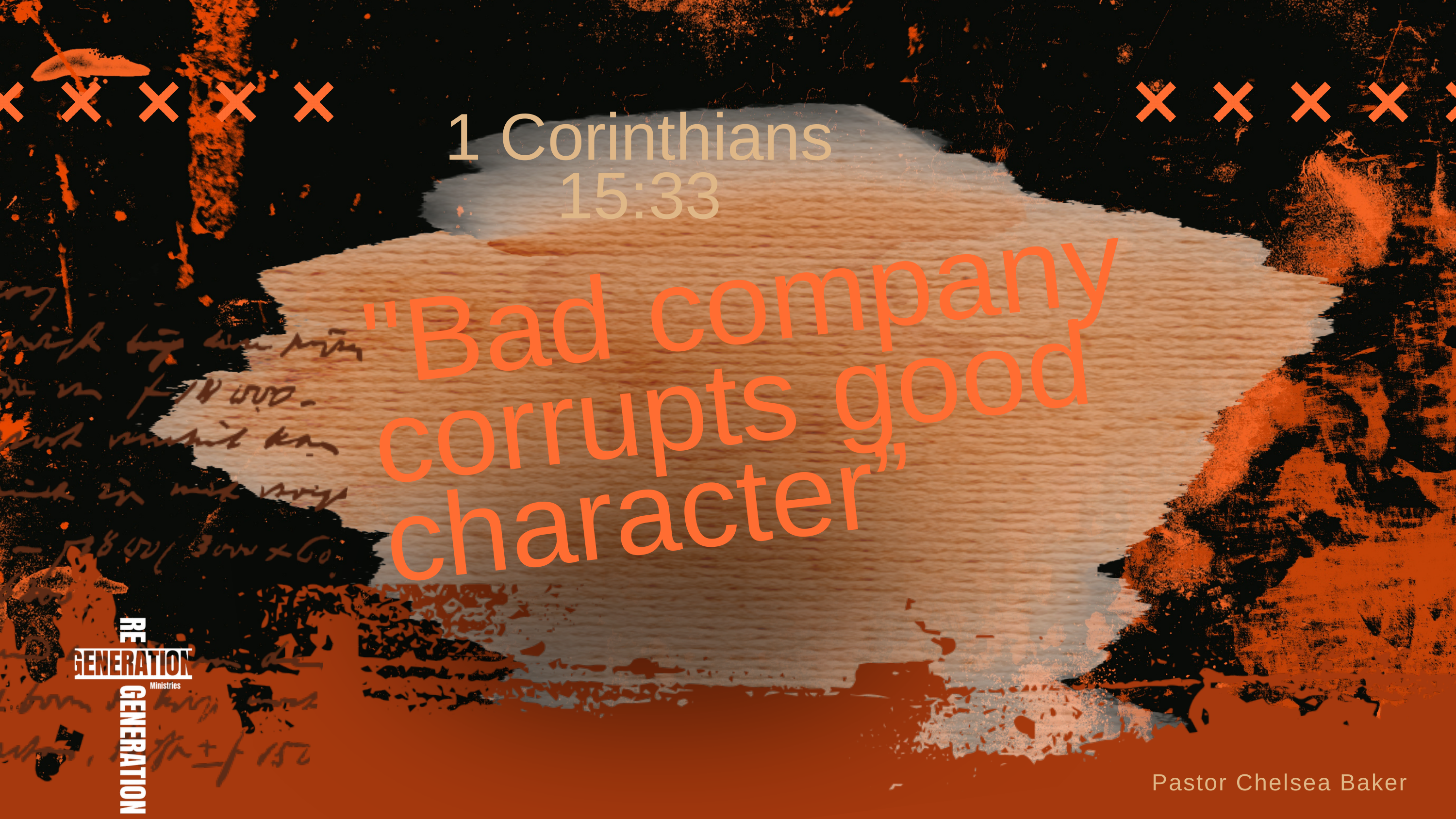

1 Corinthians 15:33

"Bad company corrupts good character”

Pastor Chelsea Baker